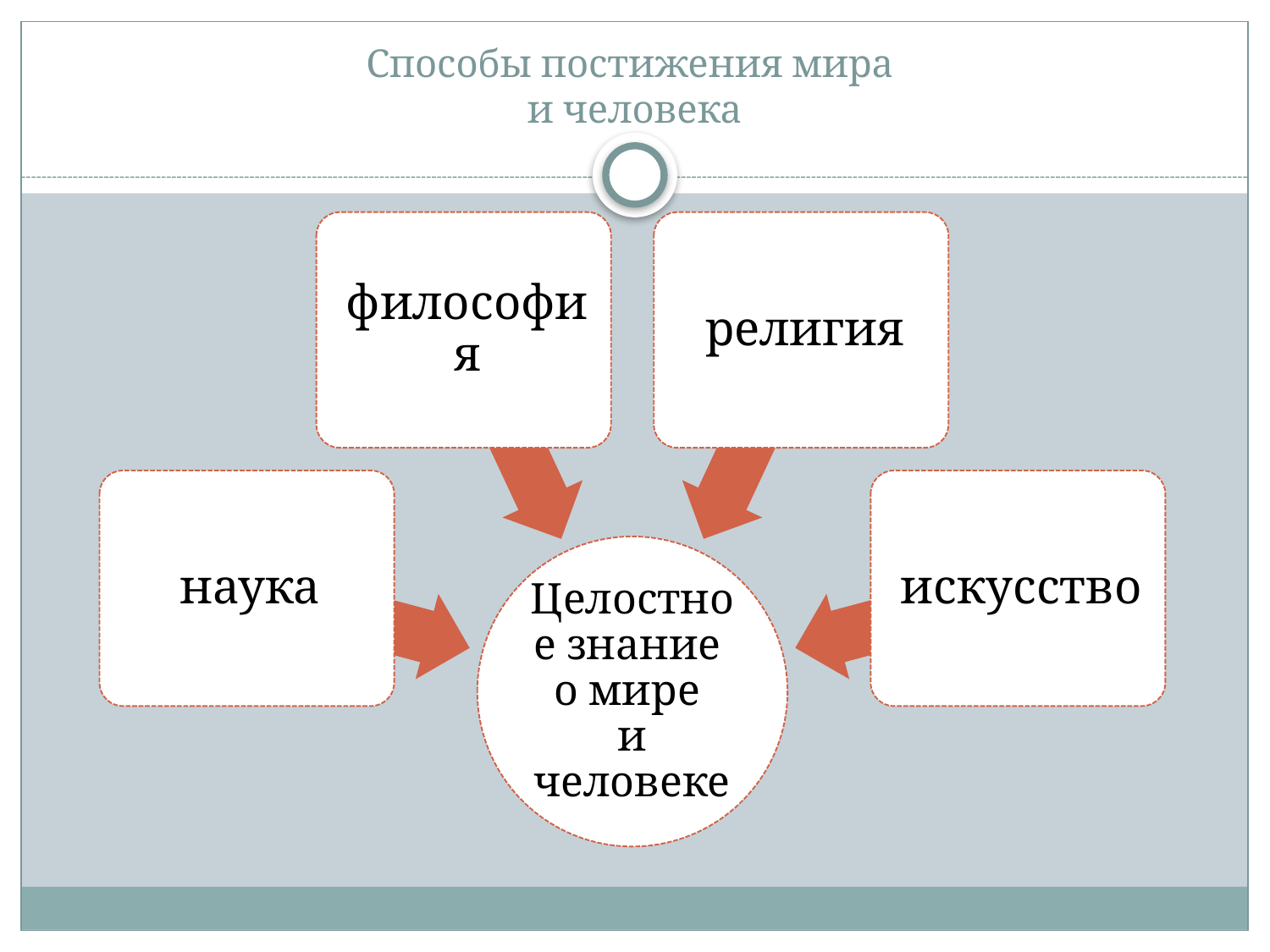

# Способы постижения мира и человека
Целостное знание
о мире
и человеке
наука
философия
религия
искусство